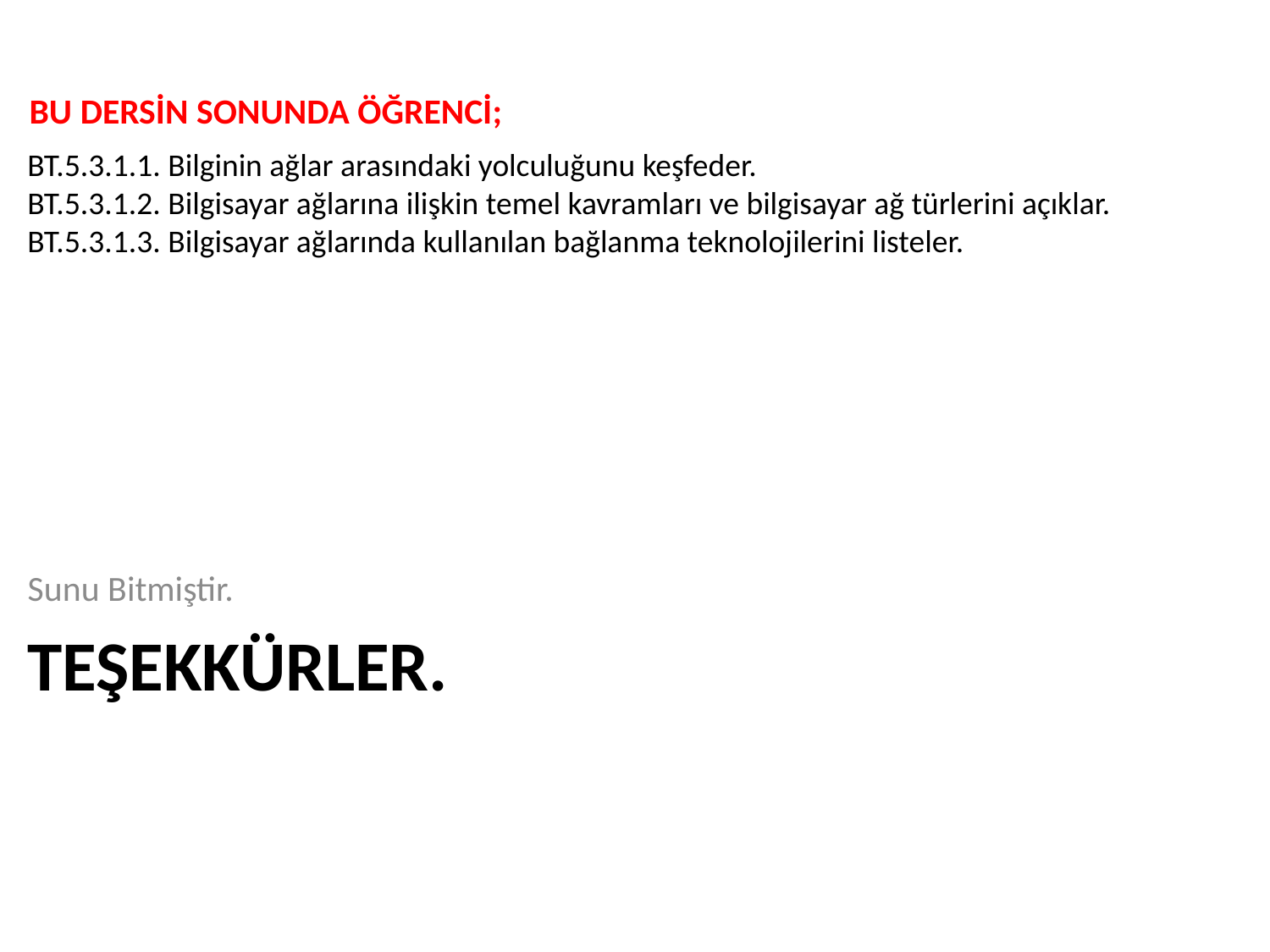

BU DERSİN SONUNDA ÖĞRENCİ;
BT.5.3.1.1. Bilginin ağlar arasındaki yolculuğunu keşfeder.
BT.5.3.1.2. Bilgisayar ağlarına ilişkin temel kavramları ve bilgisayar ağ türlerini açıklar.
BT.5.3.1.3. Bilgisayar ağlarında kullanılan bağlanma teknolojilerini listeler.
Sunu Bitmiştir.
# Teşekkürler.